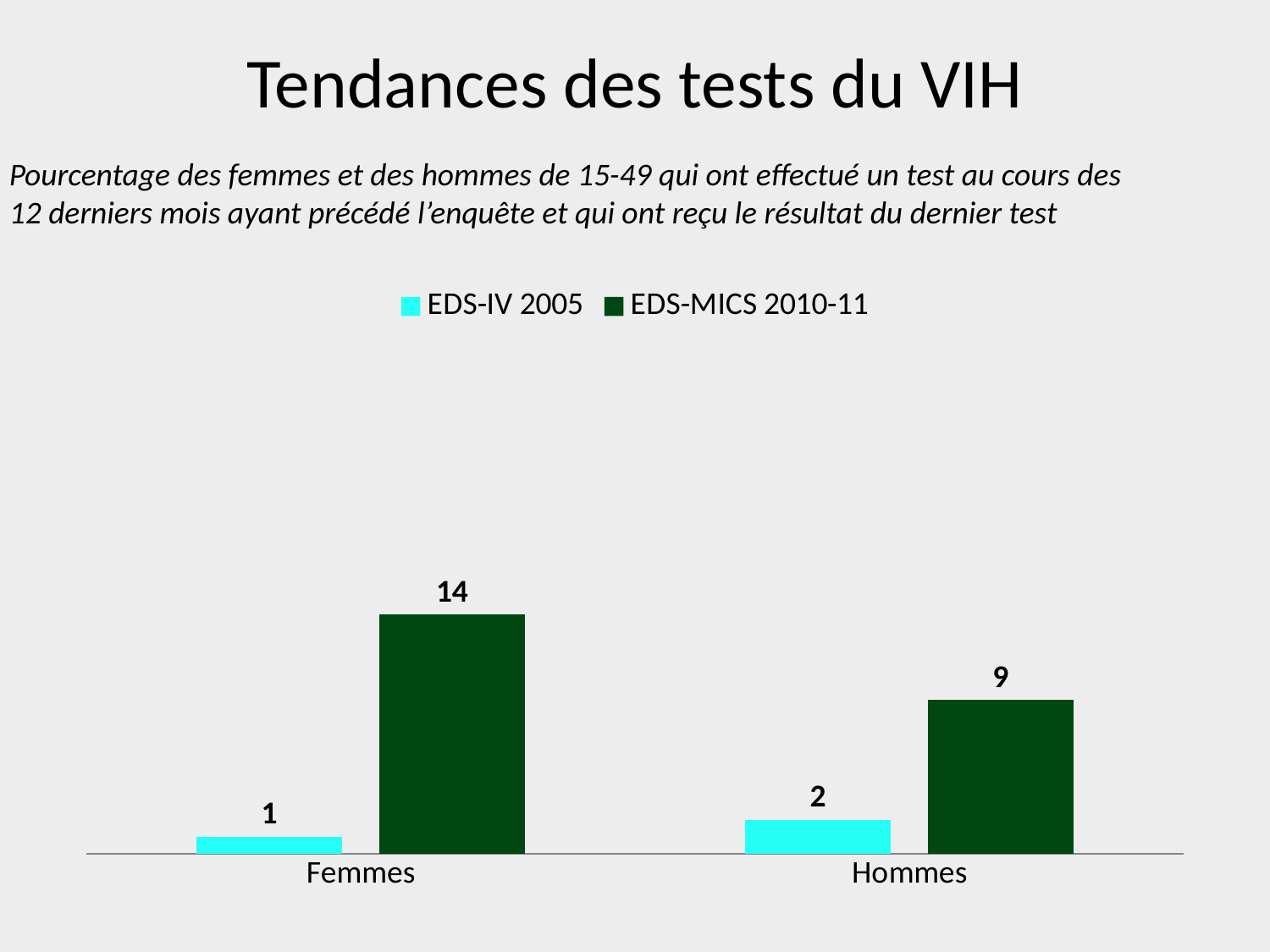

# Tendances des tests du VIH
Pourcentage des femmes et des hommes de 15-49 qui ont effectué un test au cours des 12 derniers mois ayant précédé l’enquête et qui ont reçu le résultat du dernier test

### Chart

| Category | EDS-IV 2005 | EDS-MICS 2010-11 |
|---|---|---|
| Femmes | 1.0 | 14.0 |
| Hommes | 2.0 | 9.0 |